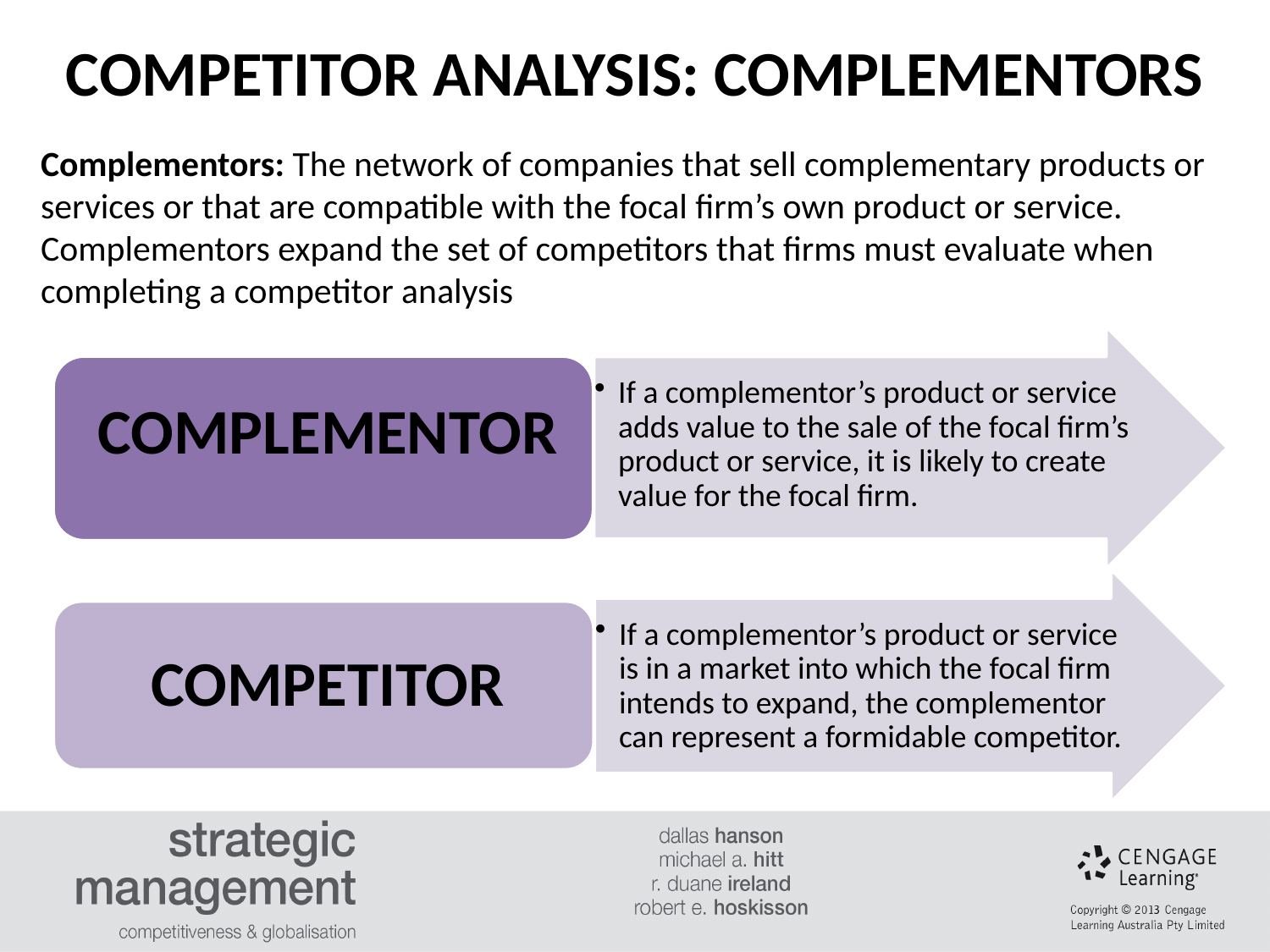

COMPETITOR ANALYSIS: COMPLEMENTORS

#
Complementors: The network of companies that sell complementary products or services or that are compatible with the focal firm’s own product or service. Complementors expand the set of competitors that firms must evaluate when completing a competitor analysis

If a complementor’s product or service adds value to the sale of the focal firm’s product or service, it is likely to create value for the focal firm.
COMPLEMENTOR

If a complementor’s product or service is in a market into which the focal firm intends to expand, the complementor can represent a formidable competitor.
COMPETITOR